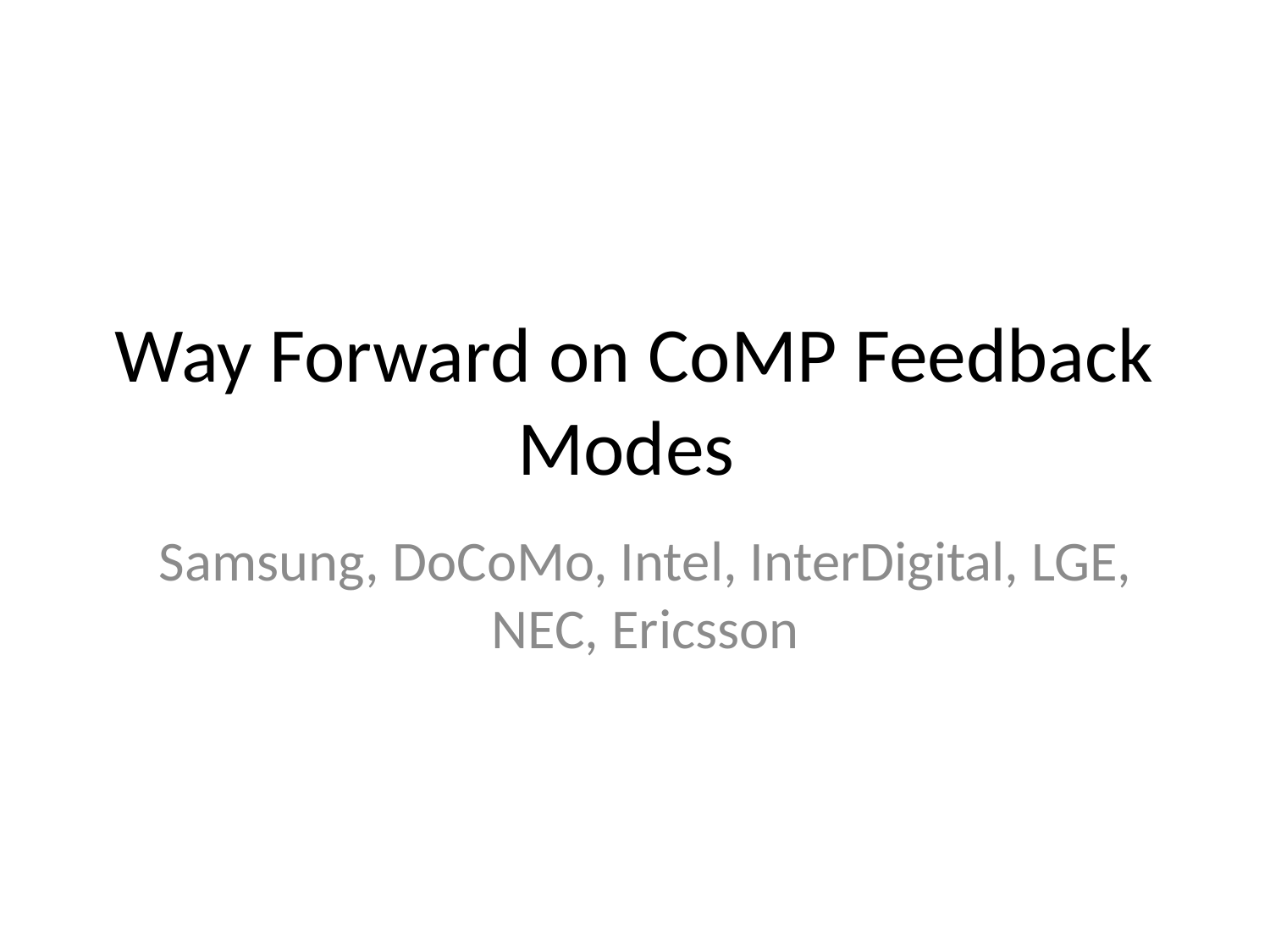

# Way Forward on CoMP Feedback Modes
Samsung, DoCoMo, Intel, InterDigital, LGE, NEC, Ericsson